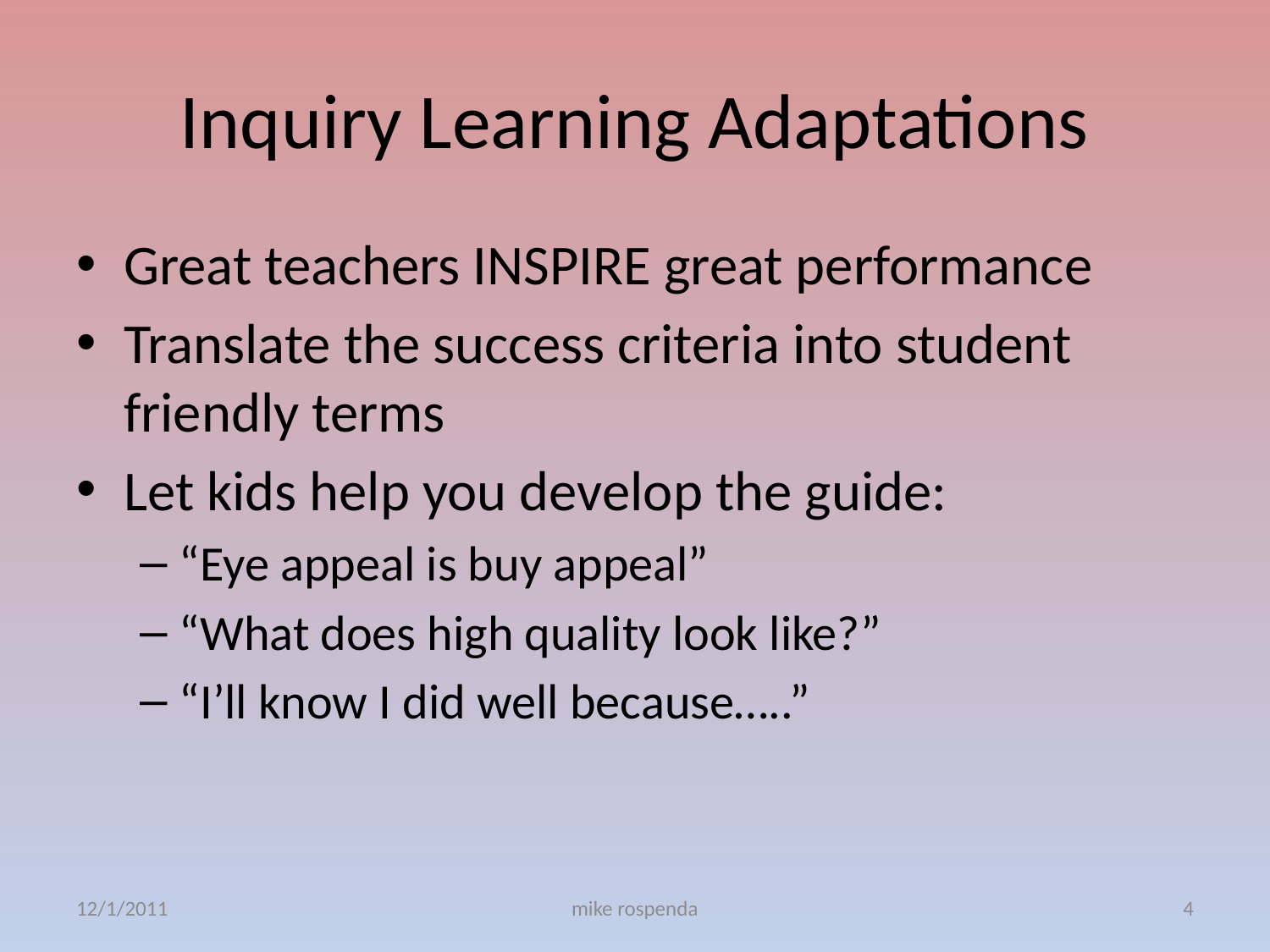

# Inquiry Learning Adaptations
Great teachers INSPIRE great performance
Translate the success criteria into student friendly terms
Let kids help you develop the guide:
“Eye appeal is buy appeal”
“What does high quality look like?”
“I’ll know I did well because…..”
12/1/2011
mike rospenda
4